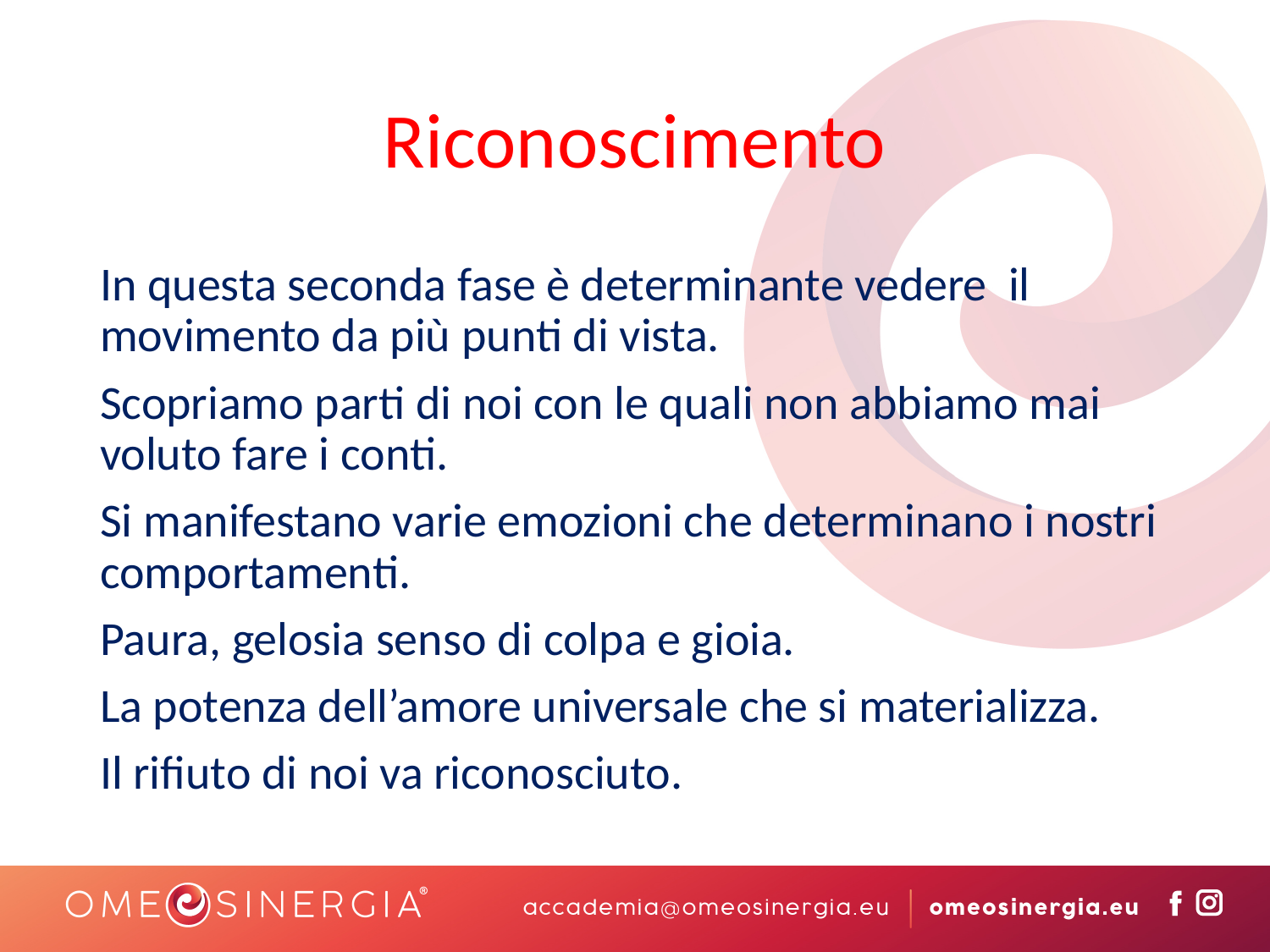

# Riconoscimento
In questa seconda fase è determinante vedere  il movimento da più punti di vista.
Scopriamo parti di noi con le quali non abbiamo mai voluto fare i conti.
Si manifestano varie emozioni che determinano i nostri comportamenti.
Paura, gelosia senso di colpa e gioia.
La potenza dell’amore universale che si materializza.
Il rifiuto di noi va riconosciuto.